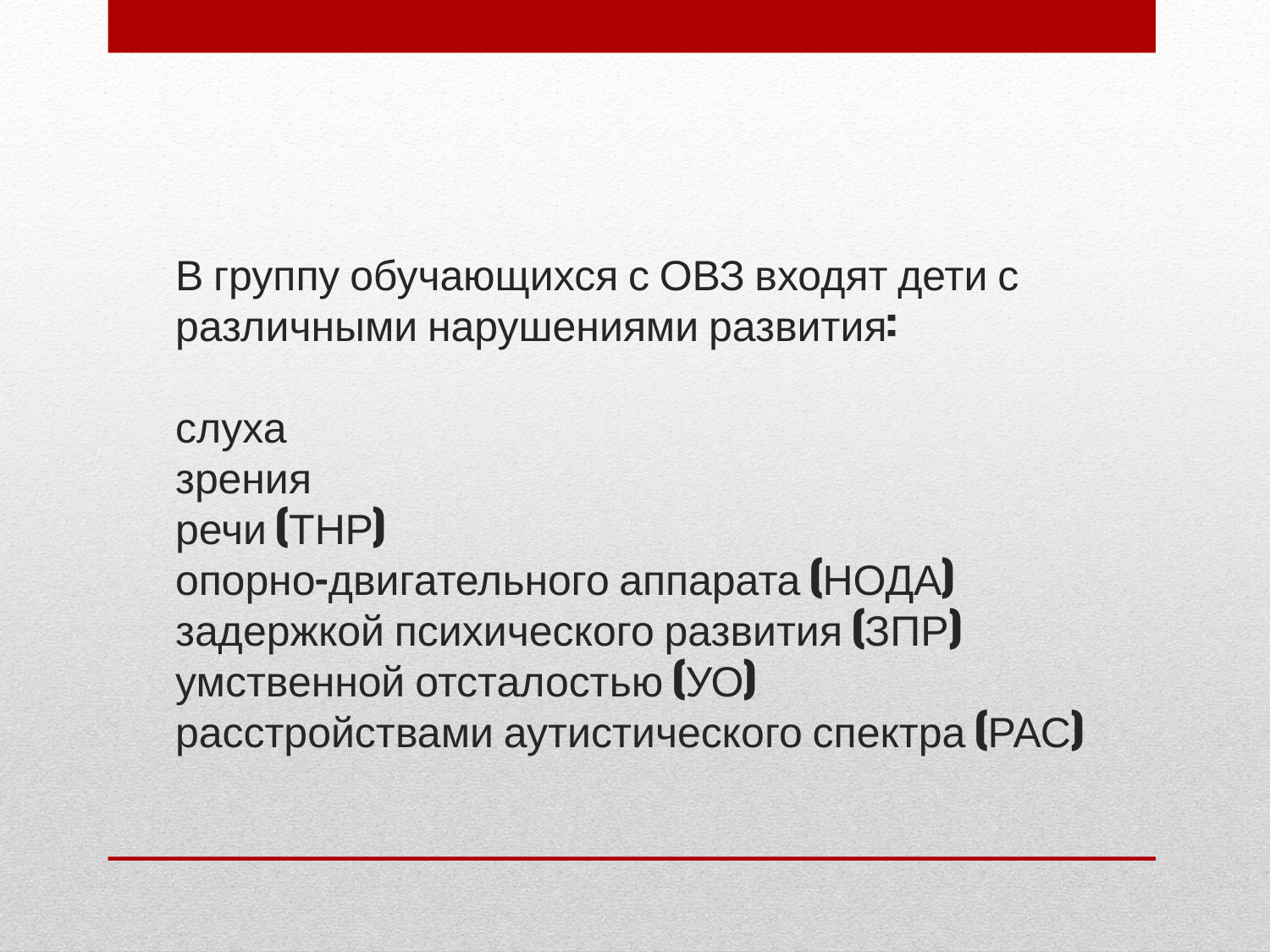

# В группу обучающихся с ОВЗ входят дети с различными нарушениями развития: слуха зрения речи (ТНР) опорно-двигательного аппарата (НОДА) задержкой психического развития (ЗПР) умственной отсталостью (УО) расстройствами аутистического спектра (РАС)